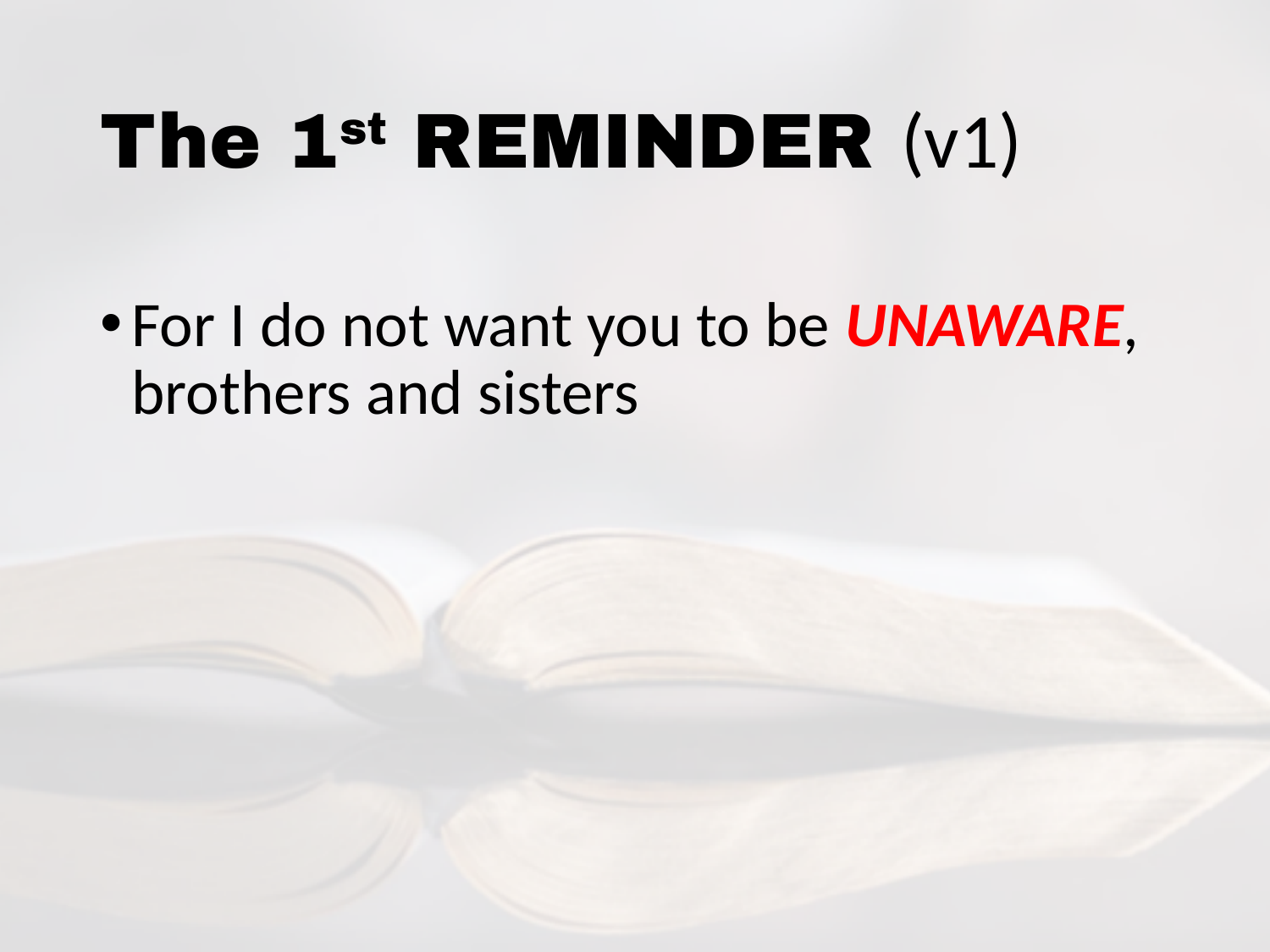

# The 1st REMINDER (v1)
For I do not want you to be UNAWARE, brothers and sisters